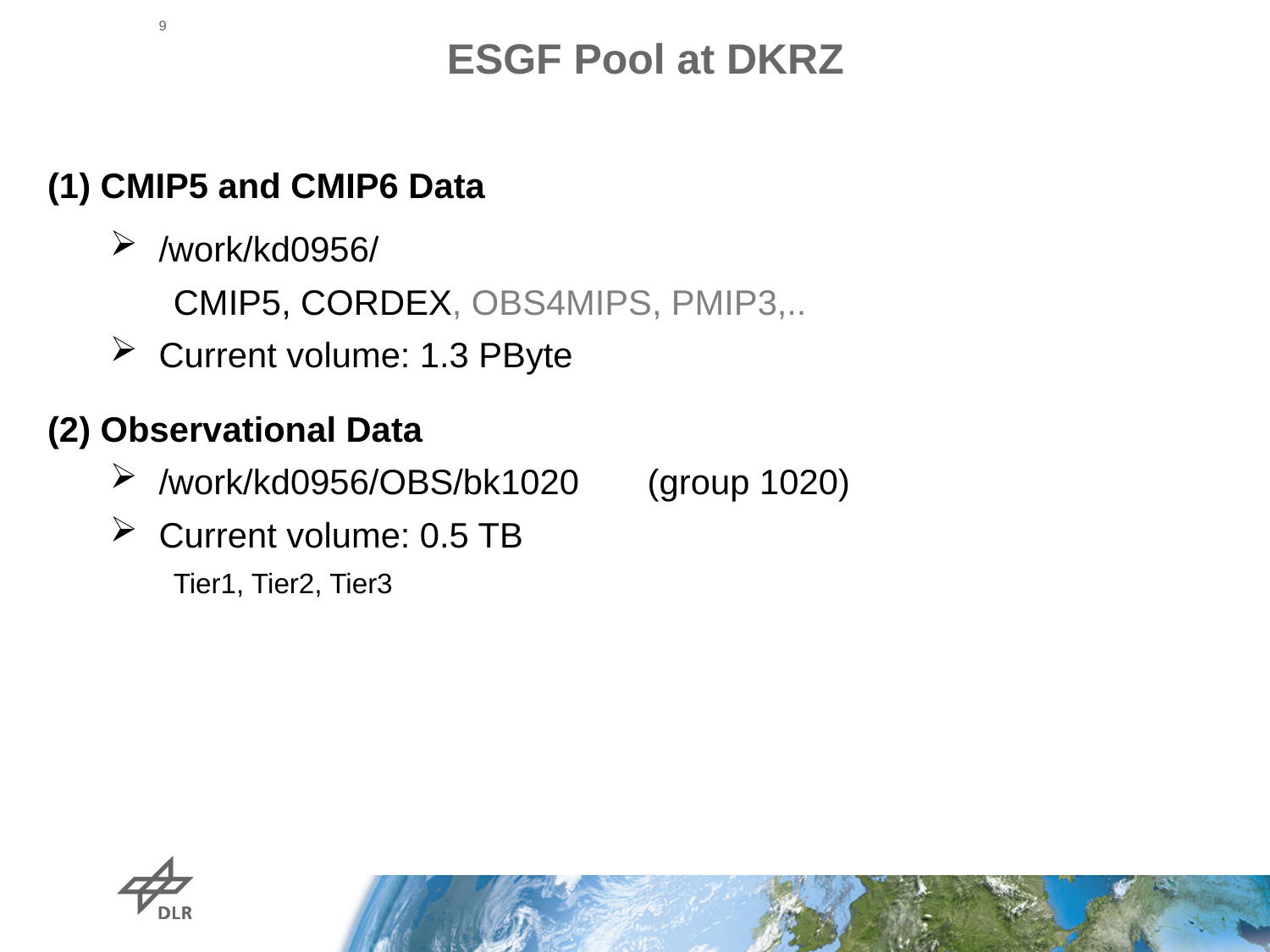

9
# ESGF Pool at DKRZ
(1) CMIP5 and CMIP6 Data
/work/kd0956/
CMIP5, CORDEX, OBS4MIPS, PMIP3,..
Current volume: 1.3 PByte
(2) Observational Data
/work/kd0956/OBS/bk1020       (group 1020)
Current volume: 0.5 TB
Tier1, Tier2, Tier3